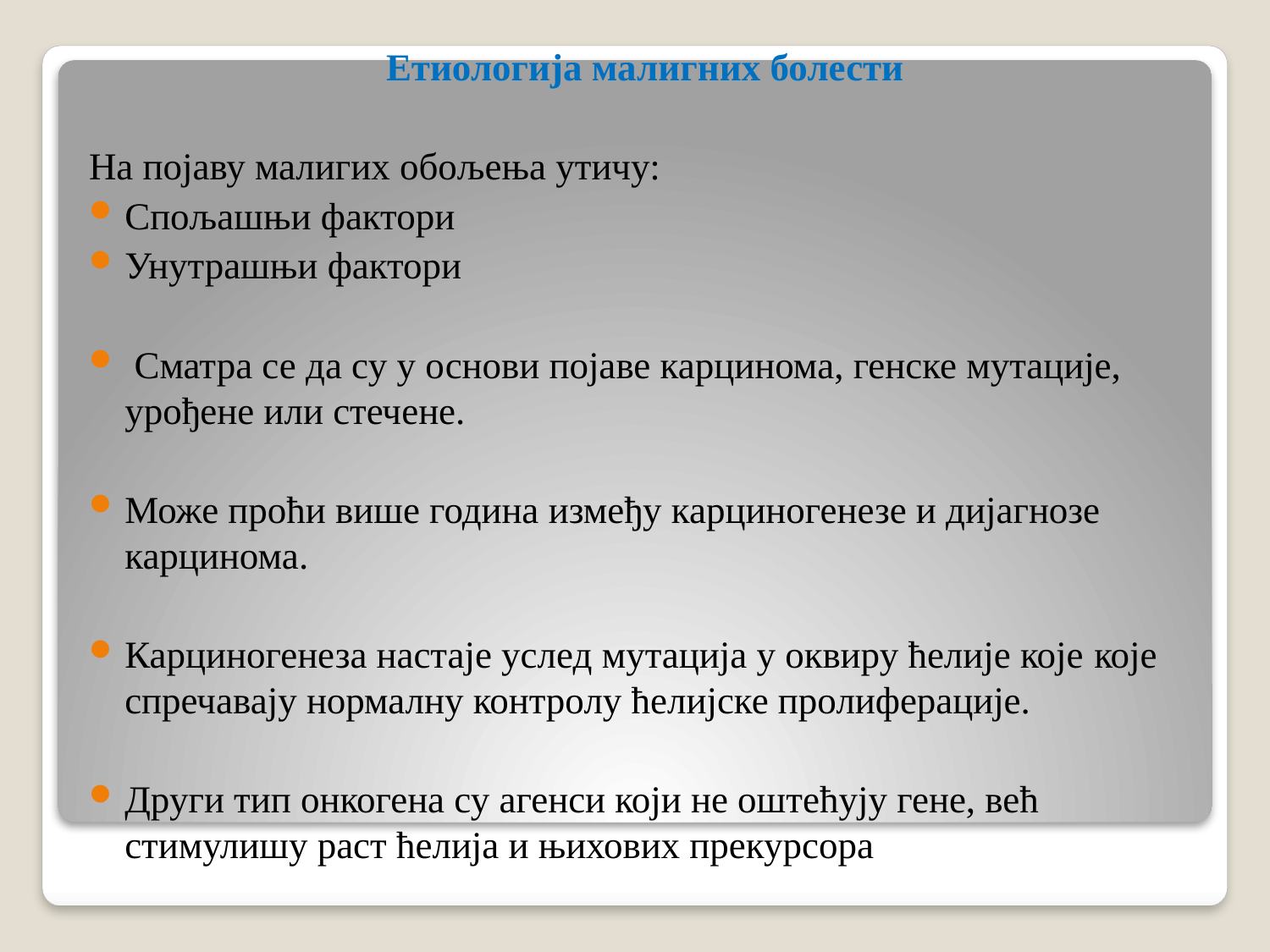

Етиологија малигних болести

На појаву малигих обољења утичу:
Спољашњи фактори
Унутрашњи фактори

 Сматра се да су у основи појаве карцинома, генске мутације, урођене или стечене.

Може проћи више година између карциногенезе и дијагнозе карцинома.

Карциногенеза настаје услед мутација у оквиру ћелије које које спречавају нормалну контролу ћелијске пролиферације.

Други тип онкогена су агенси који не оштећују гене, већ стимулишу раст ћелија и њихових прекурсора